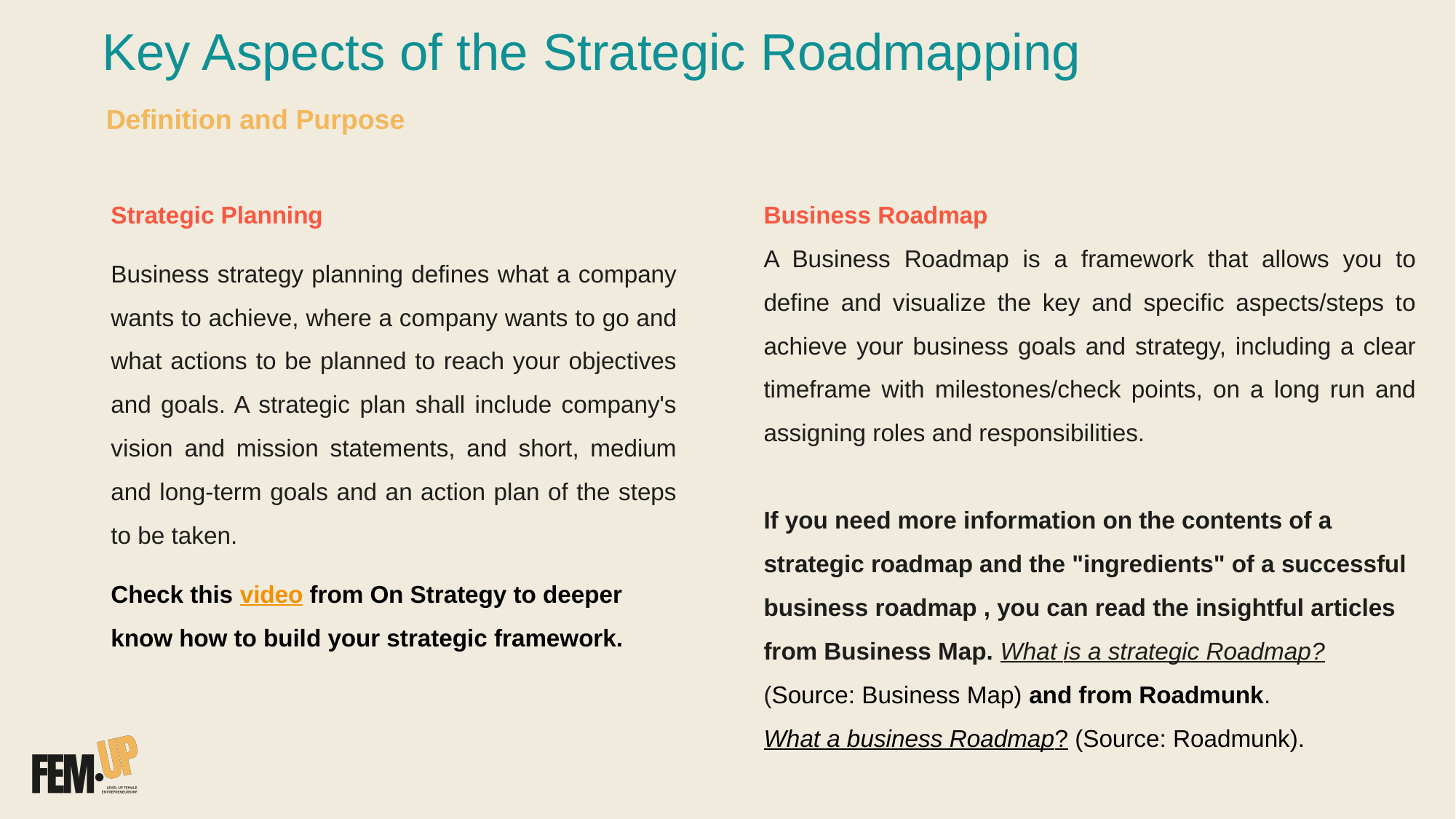

# Key Aspects of the Strategic Roadmapping
Definition and Purpose
Strategic Planning
Business strategy planning defines what a company wants to achieve, where a company wants to go and what actions to be planned to reach your objectives and goals. A strategic plan shall include company's vision and mission statements, and short, medium and long-term goals and an action plan of the steps to be taken.
Check this video from On Strategy to deeper know how to build your strategic framework.

Business Roadmap
A Business Roadmap is a framework that allows you to define and visualize the key and specific aspects/steps to achieve your business goals and strategy, including a clear timeframe with milestones/check points, on a long run and assigning roles and responsibilities.

If you need more information on the contents of a strategic roadmap and the "ingredients" of a successful business roadmap , you can read the insightful articles from Business Map. What is a strategic Roadmap? (Source: Business Map) and from Roadmunk. What a business Roadmap? (Source: Roadmunk).